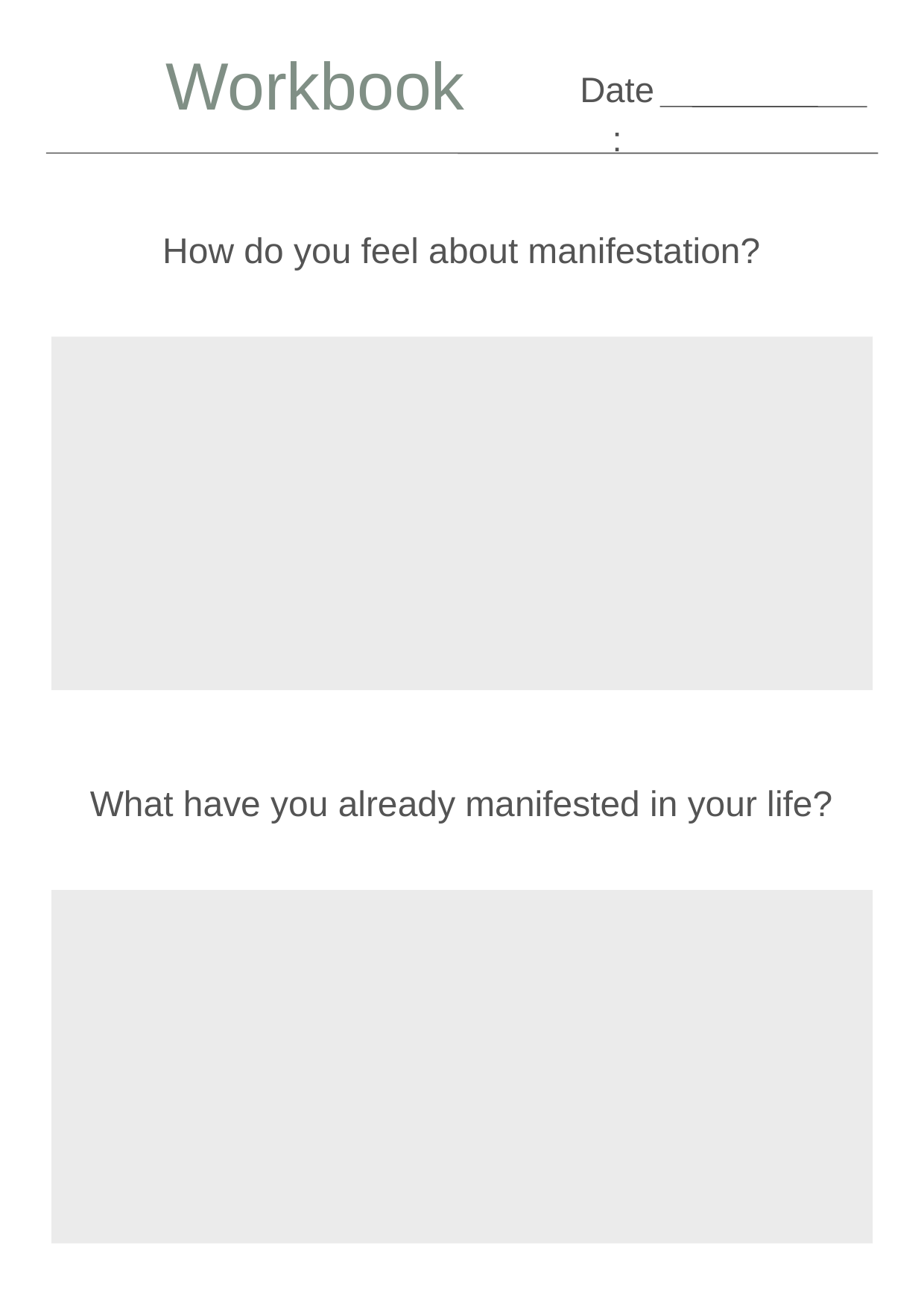

Workbook
Date:

How do you feel about manifestation?

What have you already manifested in your life?